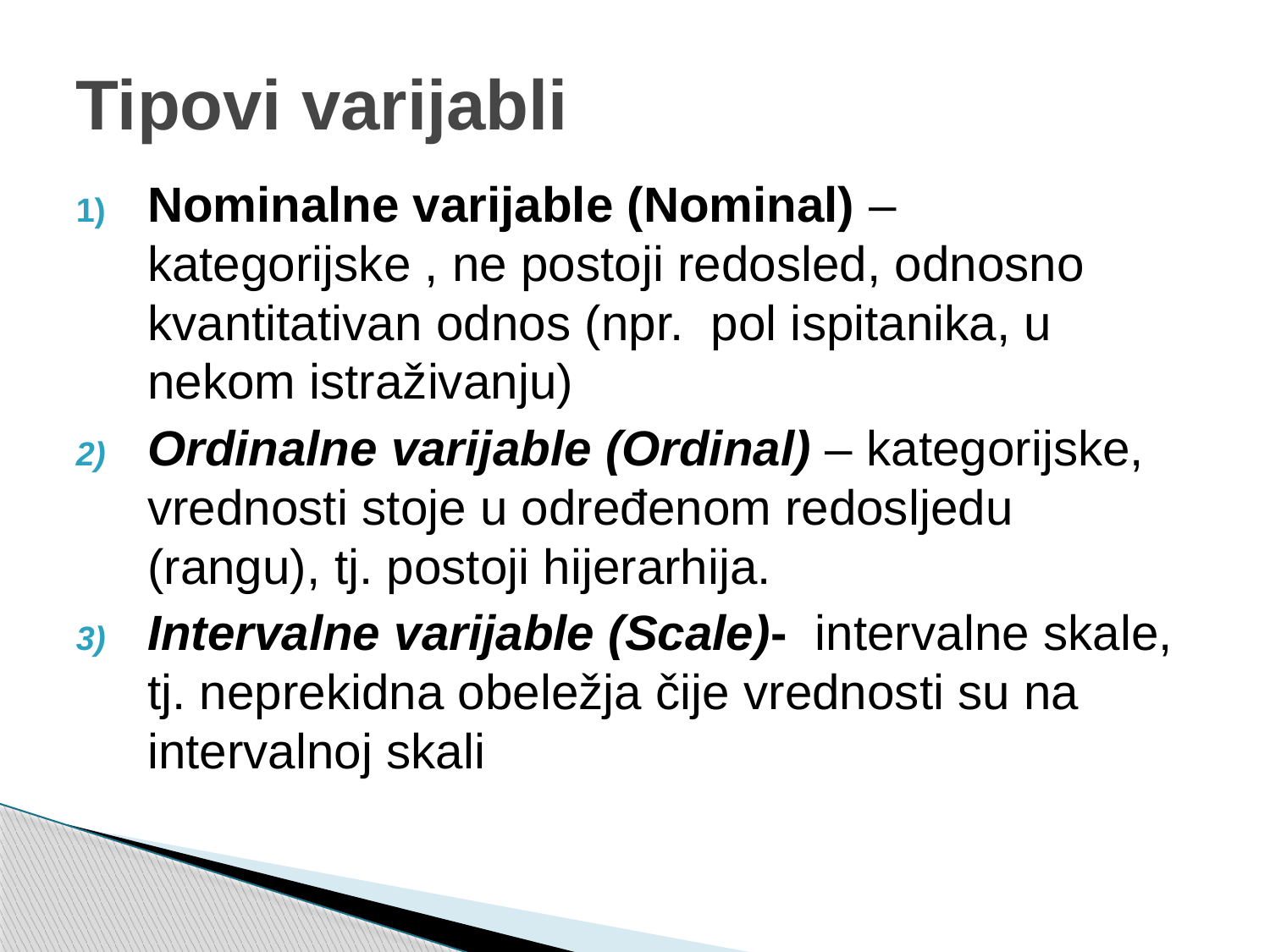

# Tipovi varijabli
Nominalne varijable (Nominal) – kategorijske , ne postoji redosled, odnosno kvantitativan odnos (npr.  pol ispitanika, u nekom istraživanju)
Ordinalne varijable (Ordinal) – kategorijske, vrednosti stoje u određenom redosljedu (rangu), tj. postoji hijerarhija.
Intervalne varijable (Scale)-  intervalne skale, tj. neprekidna obeležja čije vrednosti su na intervalnoj skali